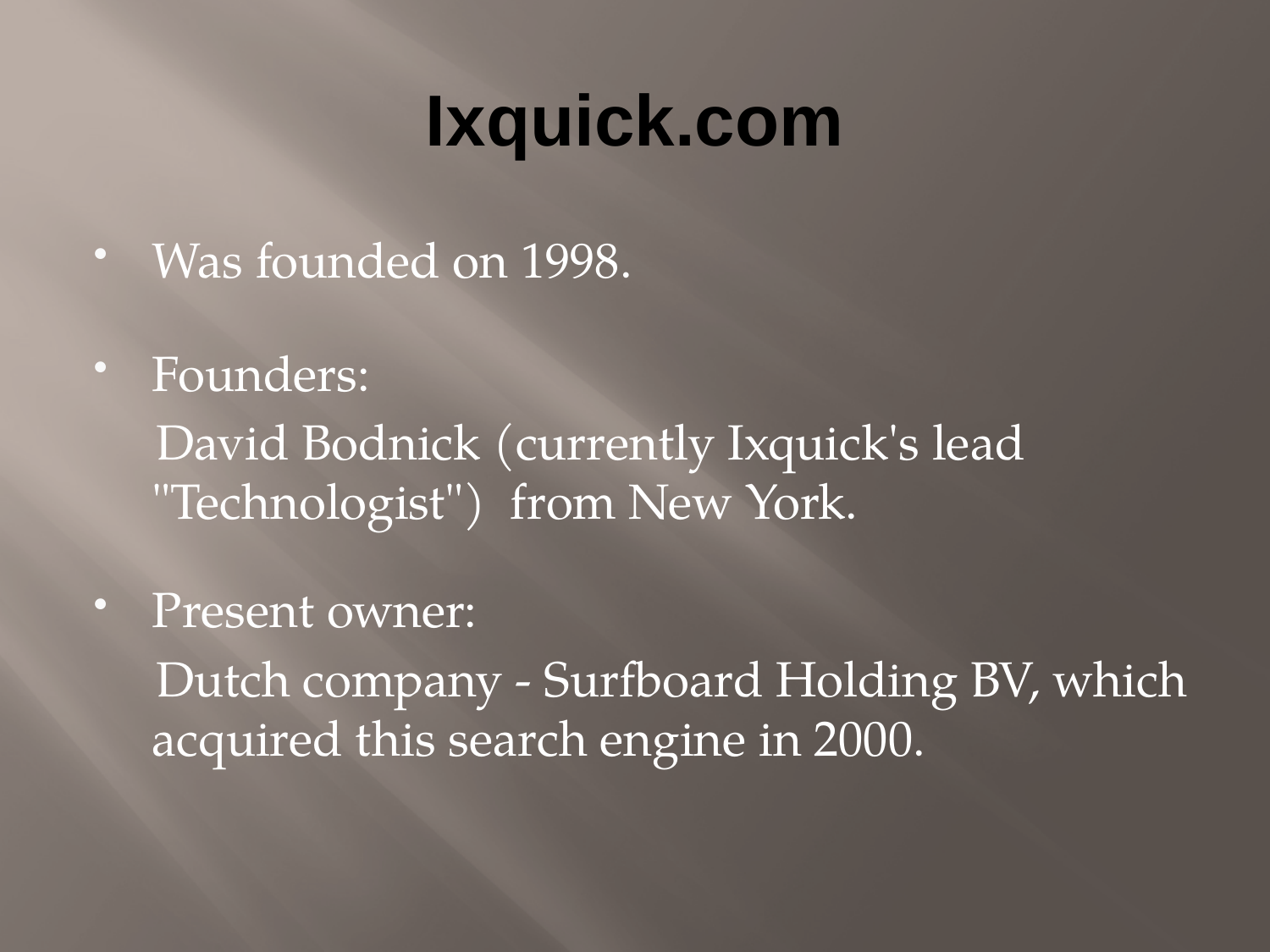

# Ixquick.com
Was founded on 1998.

Founders:
     David Bodnick (currently Ixquick's lead "Technologist")  from New York.

Present owner:
     Dutch company - Surfboard Holding BV, which acquired this search engine in 2000.